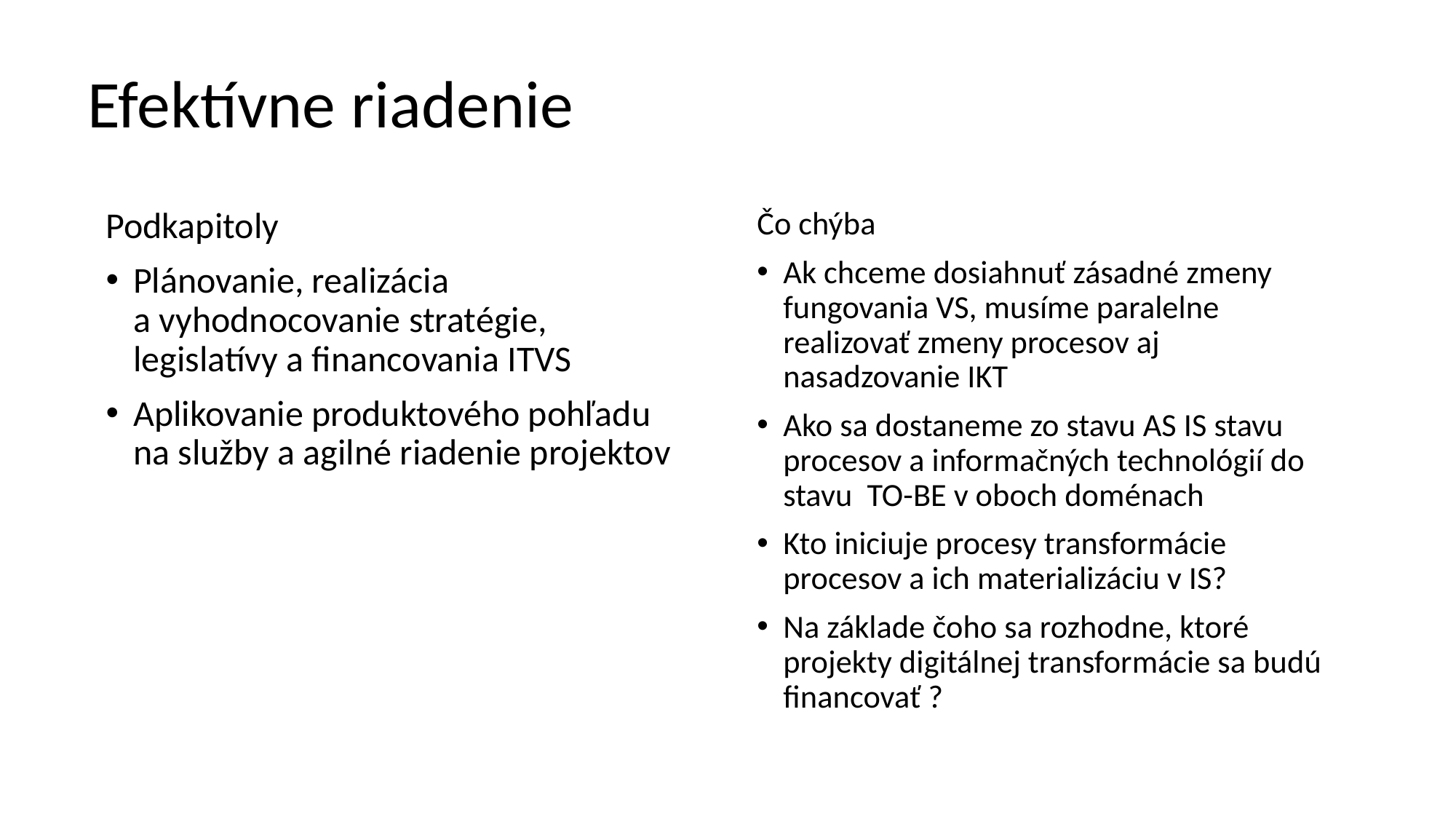

# Efektívne riadenie
Podkapitoly
Plánovanie, realizácia a vyhodnocovanie stratégie, legislatívy a financovania ITVS
Aplikovanie produktového pohľadu na služby a agilné riadenie projektov
Čo chýba
Ak chceme dosiahnuť zásadné zmeny fungovania VS, musíme paralelne realizovať zmeny procesov aj nasadzovanie IKT
Ako sa dostaneme zo stavu AS IS stavu procesov a informačných technológií do stavu  TO-BE v oboch doménach
Kto iniciuje procesy transformácie procesov a ich materializáciu v IS?
Na základe čoho sa rozhodne, ktoré projekty digitálnej transformácie sa budú financovať ?